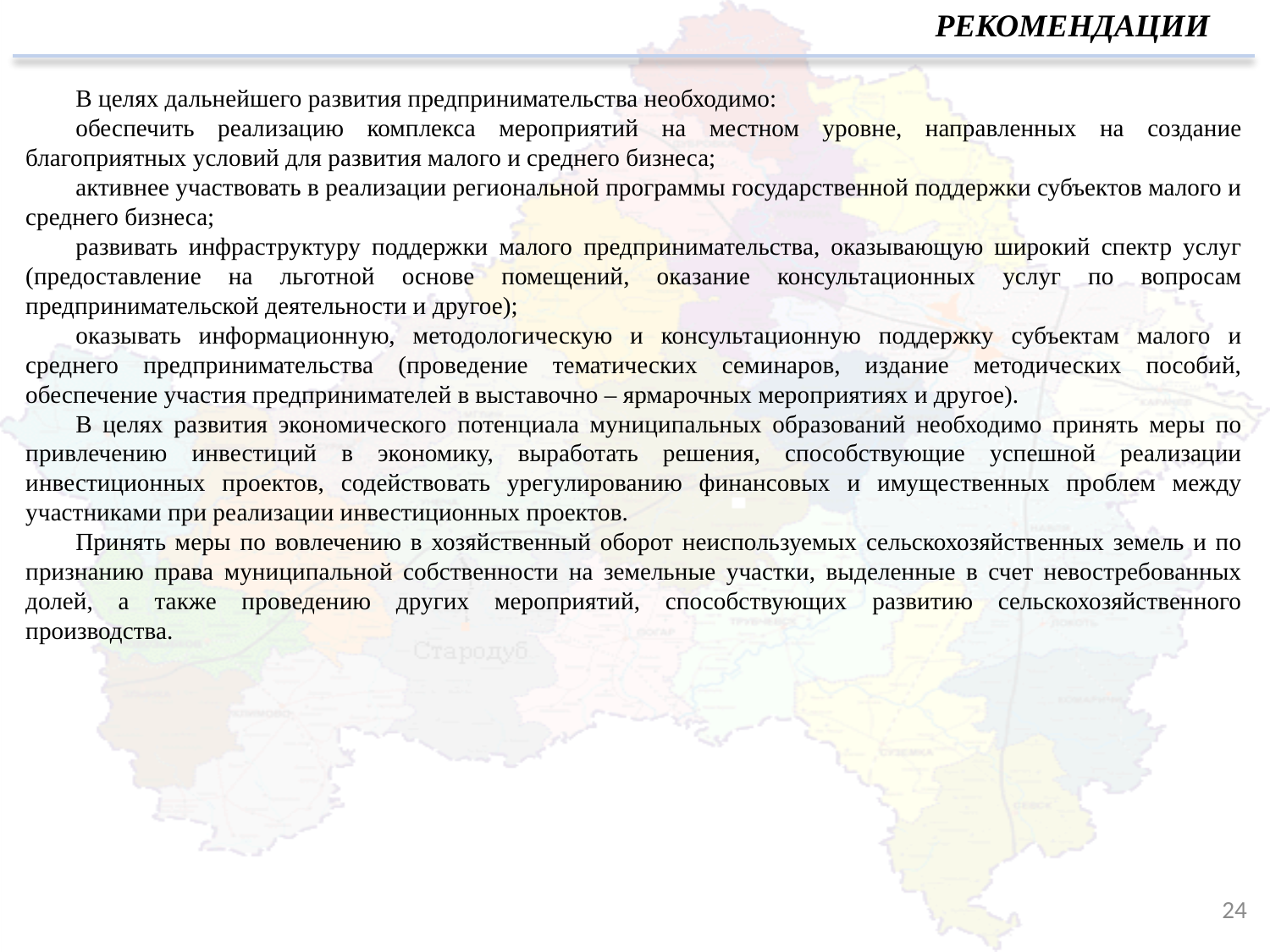

РЕКОМЕНДАЦИИ
В целях дальнейшего развития предпринимательства необходимо:
обеспечить реализацию комплекса мероприятий на местном уровне, направленных на создание благоприятных условий для развития малого и среднего бизнеса;
активнее участвовать в реализации региональной программы государственной поддержки субъектов малого и среднего бизнеса;
развивать инфраструктуру поддержки малого предпринимательства, оказывающую широкий спектр услуг (предоставление на льготной основе помещений, оказание консультационных услуг по вопросам предпринимательской деятельности и другое);
оказывать информационную, методологическую и консультационную поддержку субъектам малого и среднего предпринимательства (проведение тематических семинаров, издание методических пособий, обеспечение участия предпринимателей в выставочно – ярмарочных мероприятиях и другое).
В целях развития экономического потенциала муниципальных образований необходимо принять меры по привлечению инвестиций в экономику, выработать решения, способствующие успешной реализации инвестиционных проектов, содействовать урегулированию финансовых и имущественных проблем между участниками при реализации инвестиционных проектов.
Принять меры по вовлечению в хозяйственный оборот неиспользуемых сельскохозяйственных земель и по признанию права муниципальной собственности на земельные участки, выделенные в счет невостребованных долей, а также проведению других мероприятий, способствующих развитию сельскохозяйственного производства.
24